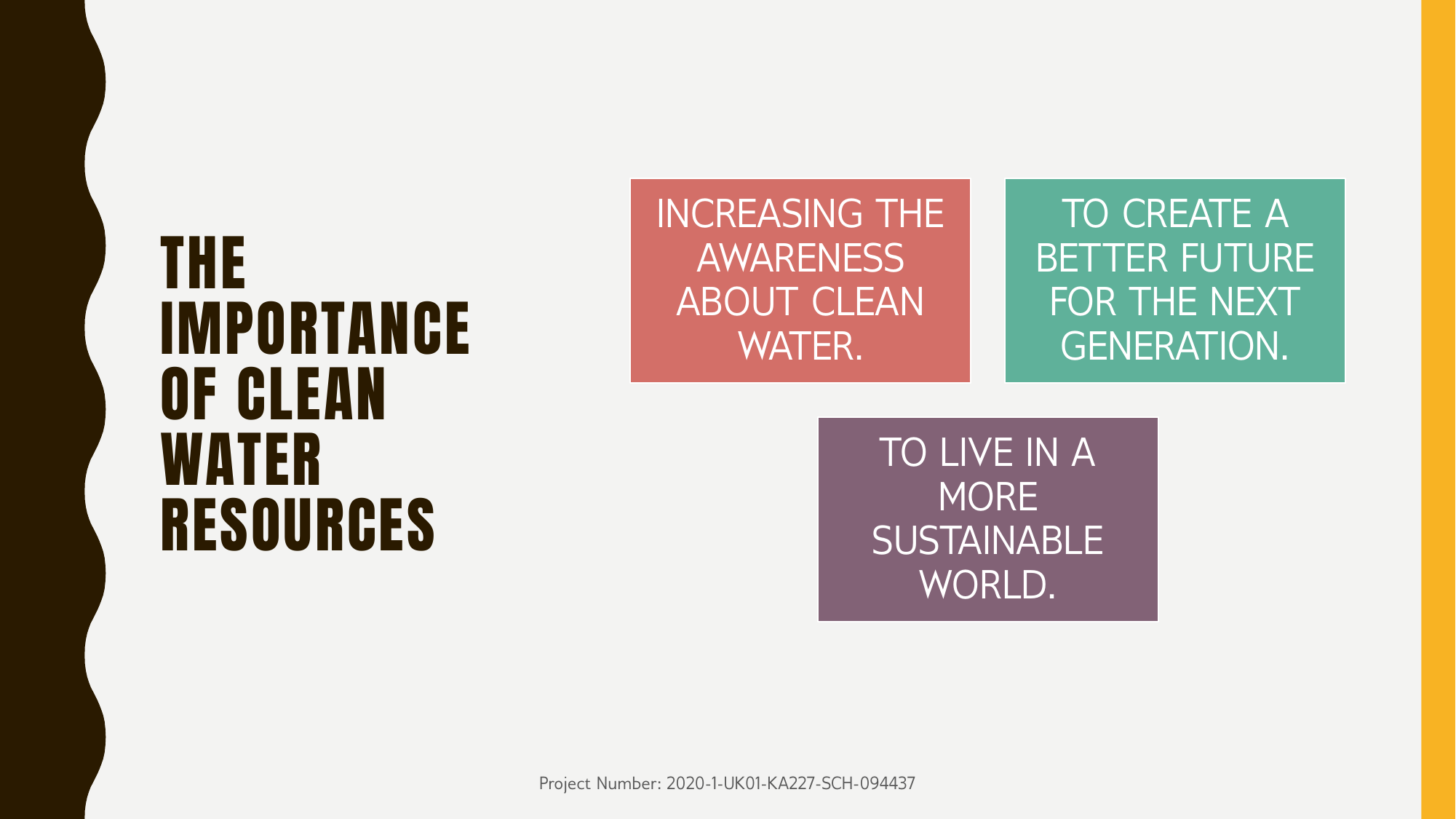

The importance of clean water resources
Increasing the awareness about clean water.
To create a better future for the next generation.
TO LIVE IN a MORE sustainable WORLD.
Project Number: 2020-1-UK01-KA227-SCH-094437